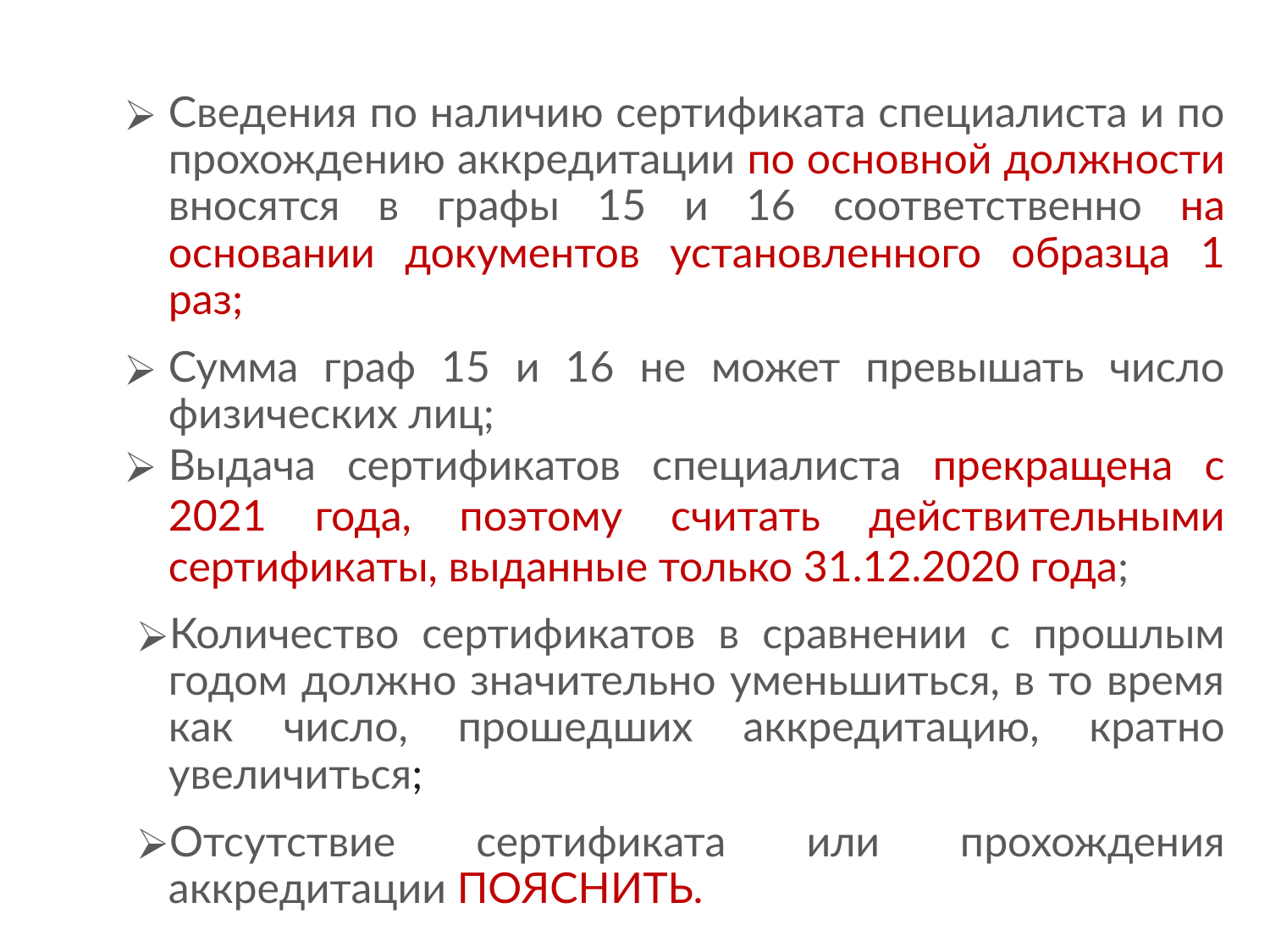

Сведения по наличию сертификата специалиста и по прохождению аккредитации по основной должности вносятся в графы 15 и 16 соответственно на основании документов установленного образца 1 раз;
Сумма граф 15 и 16 не может превышать число физических лиц;
Выдача сертификатов специалиста прекращена с 2021 года, поэтому считать действительными сертификаты, выданные только 31.12.2020 года;
Количество сертификатов в сравнении с прошлым годом должно значительно уменьшиться, в то время как число, прошедших аккредитацию, кратно увеличиться;
Отсутствие сертификата или прохождения аккредитации ПОЯСНИТЬ.